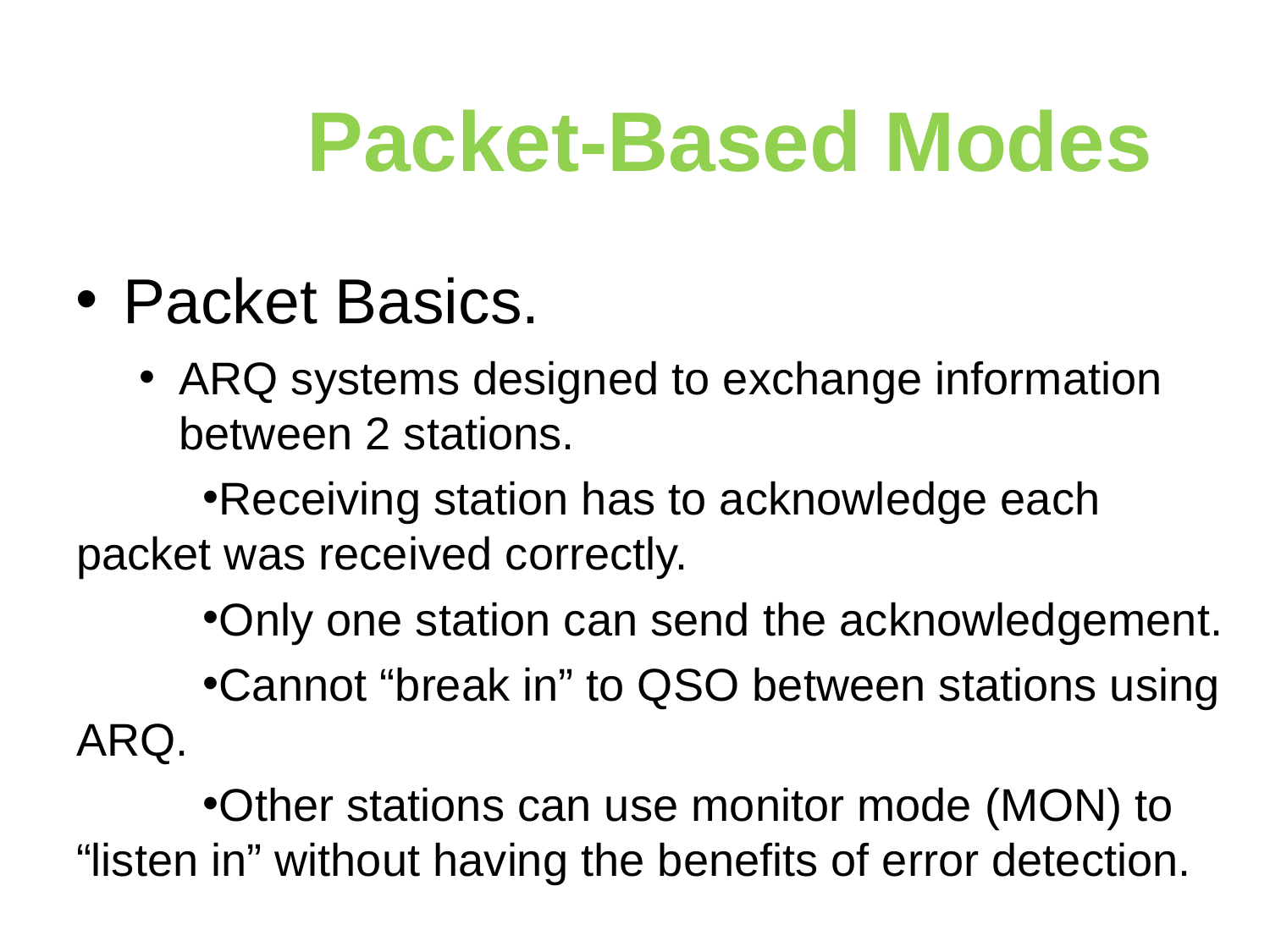

Packet-Based Modes
Packet Basics.
ARQ systems designed to exchange information between 2 stations.
Receiving station has to acknowledge each packet was received correctly.
Only one station can send the acknowledgement.
Cannot “break in” to QSO between stations using ARQ.
Other stations can use monitor mode (MON) to “listen in” without having the benefits of error detection.